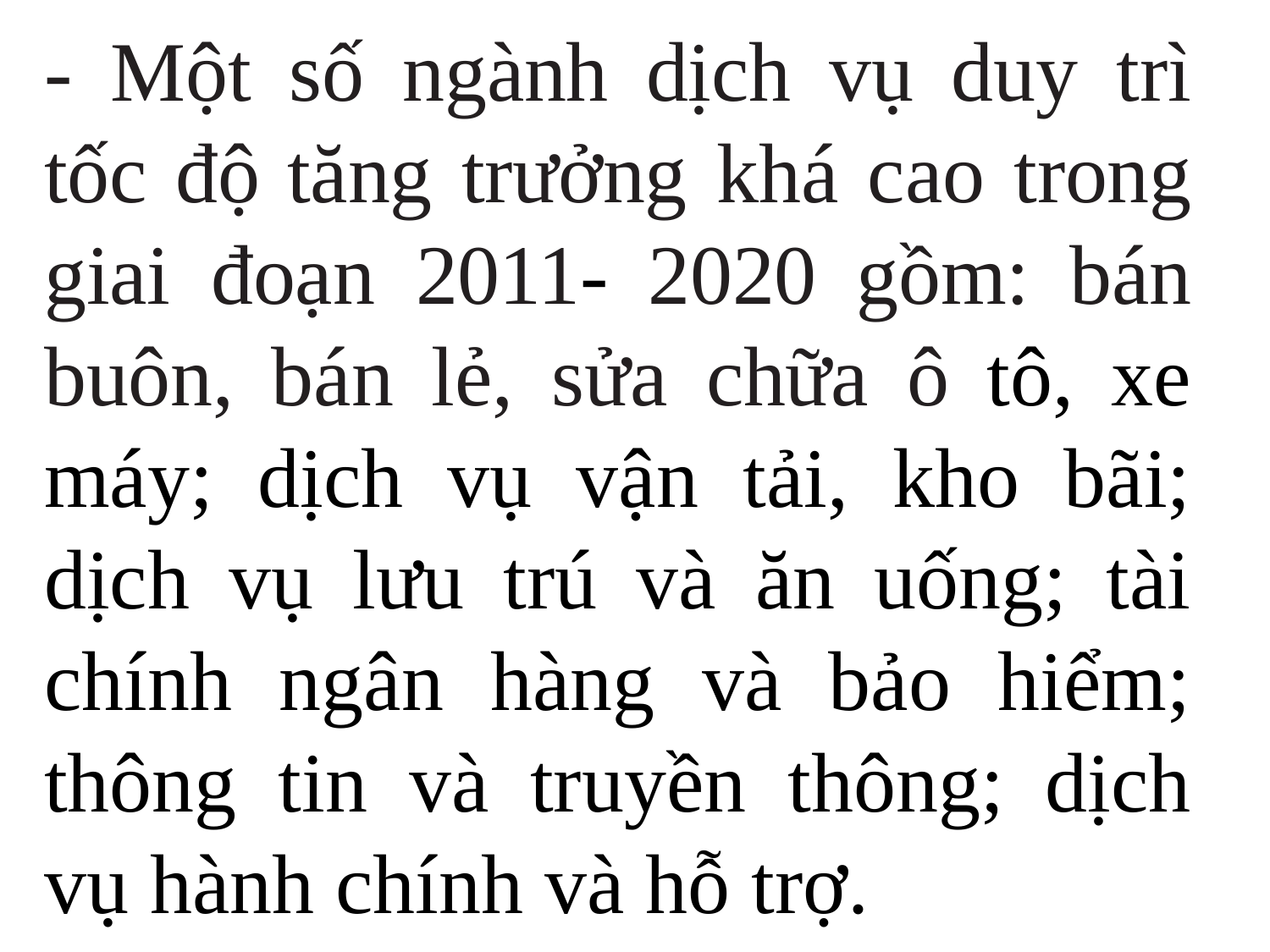

- Một số ngành dịch vụ duy trì tốc độ tăng trưởng khá cao trong giai đoạn 2011- 2020 gồm: bán buôn, bán lẻ, sửa chữa ô tô, xe máy; dịch vụ vận tải, kho bãi; dịch vụ lưu trú và ăn uống; tài chính ngân hàng và bảo hiểm; thông tin và truyền thông; dịch vụ hành chính và hỗ trợ.